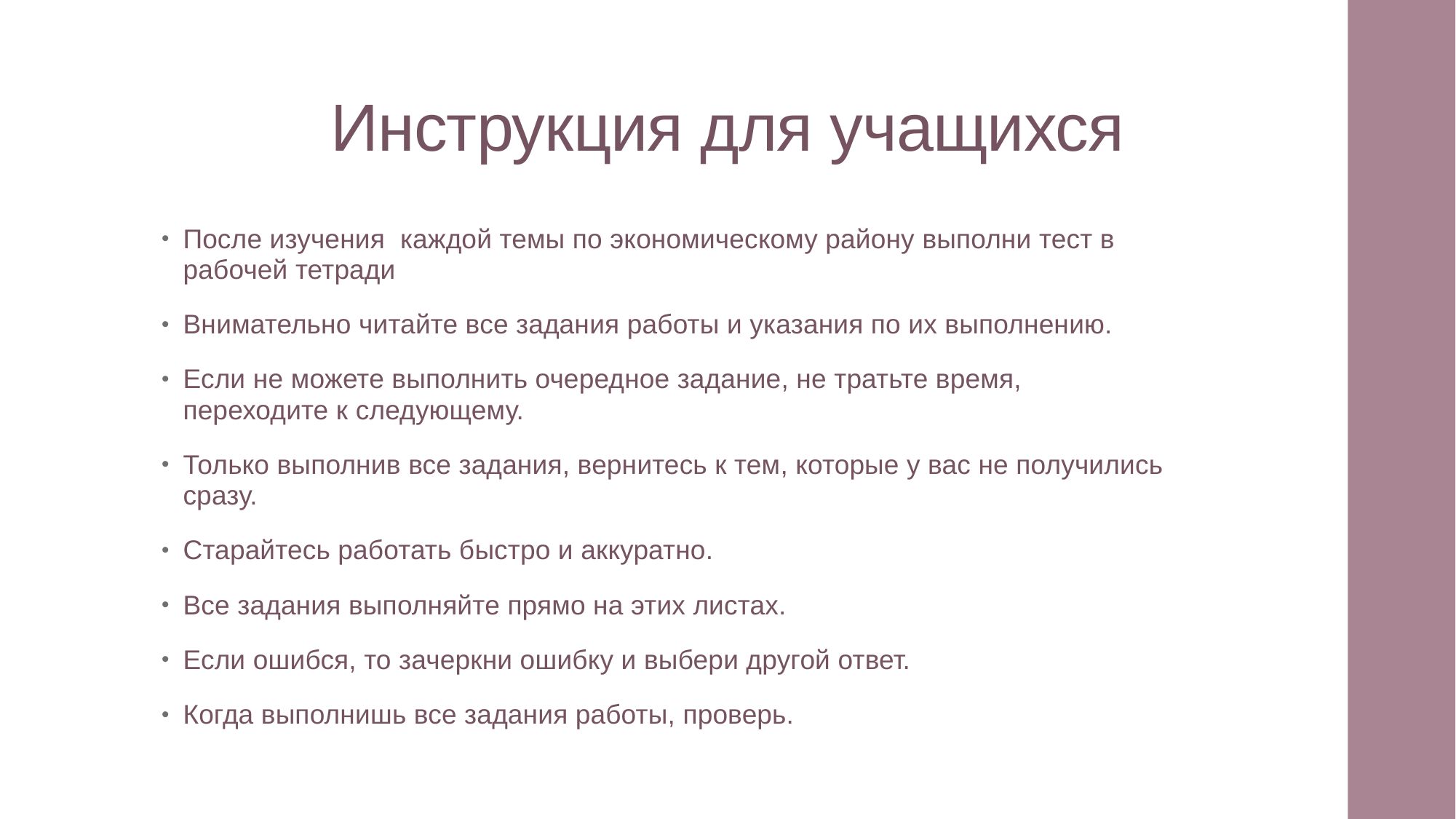

# Инструкция для учащихся
После изучения  каждой темы по экономическому району выполни тест в рабочей тетради
Внимательно читайте все задания работы и указания по их выполнению.
Если не можете выполнить очередное задание, не тратьте время, переходите к следующему.
Только выполнив все задания, вернитесь к тем, которые у вас не получились сразу.
Старайтесь работать быстро и аккуратно.
Все задания выполняйте прямо на этих листах.
Если ошибся, то зачеркни ошибку и выбери другой ответ.
Когда выполнишь все задания работы, проверь.